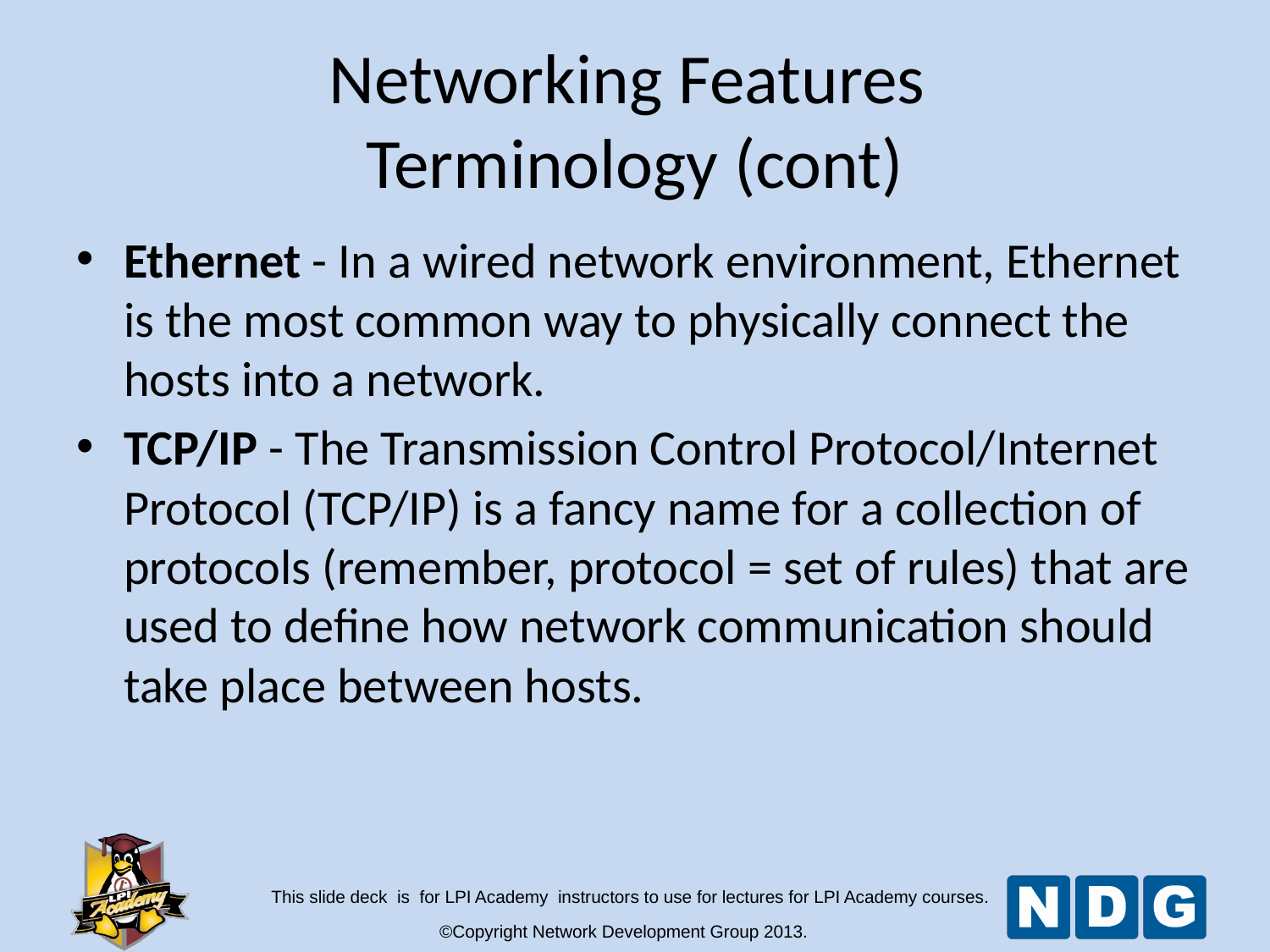

Networking Features
Terminology (cont)
Ethernet - In a wired network environment, Ethernet is the most common way to physically connect the hosts into a network.
TCP/IP - The Transmission Control Protocol/Internet Protocol (TCP/IP) is a fancy name for a collection of protocols (remember, protocol = set of rules) that are used to define how network communication should take place between hosts.